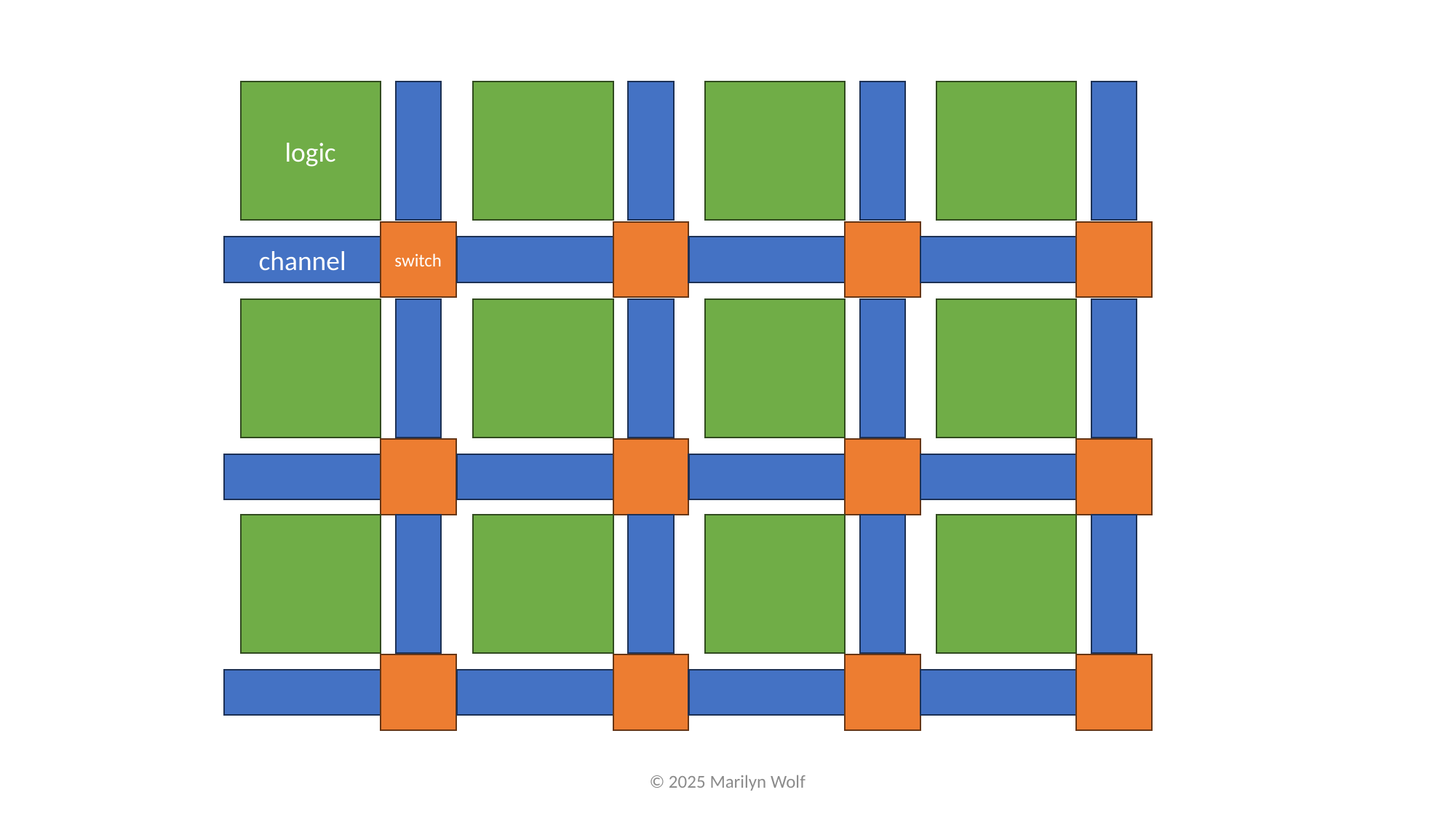

logic

switch

channel

© 2025 Marilyn Wolf